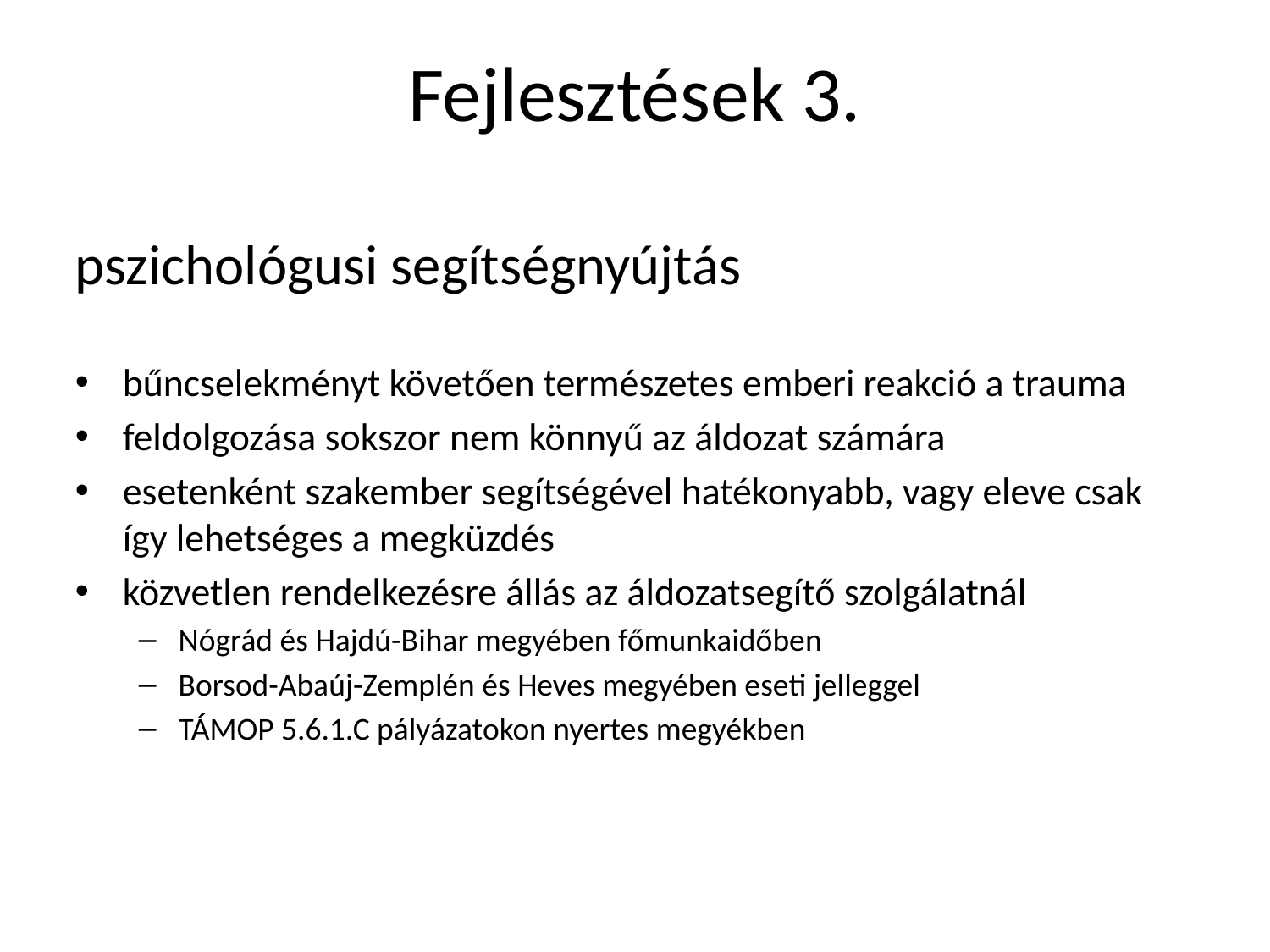

# Fejlesztések 3.
pszichológusi segítségnyújtás

bűncselekményt követően természetes emberi reakció a trauma
feldolgozása sokszor nem könnyű az áldozat számára
esetenként szakember segítségével hatékonyabb, vagy eleve csak így lehetséges a megküzdés
közvetlen rendelkezésre állás az áldozatsegítő szolgálatnál
Nógrád és Hajdú-Bihar megyében főmunkaidőben
Borsod-Abaúj-Zemplén és Heves megyében eseti jelleggel
TÁMOP 5.6.1.C pályázatokon nyertes megyékben